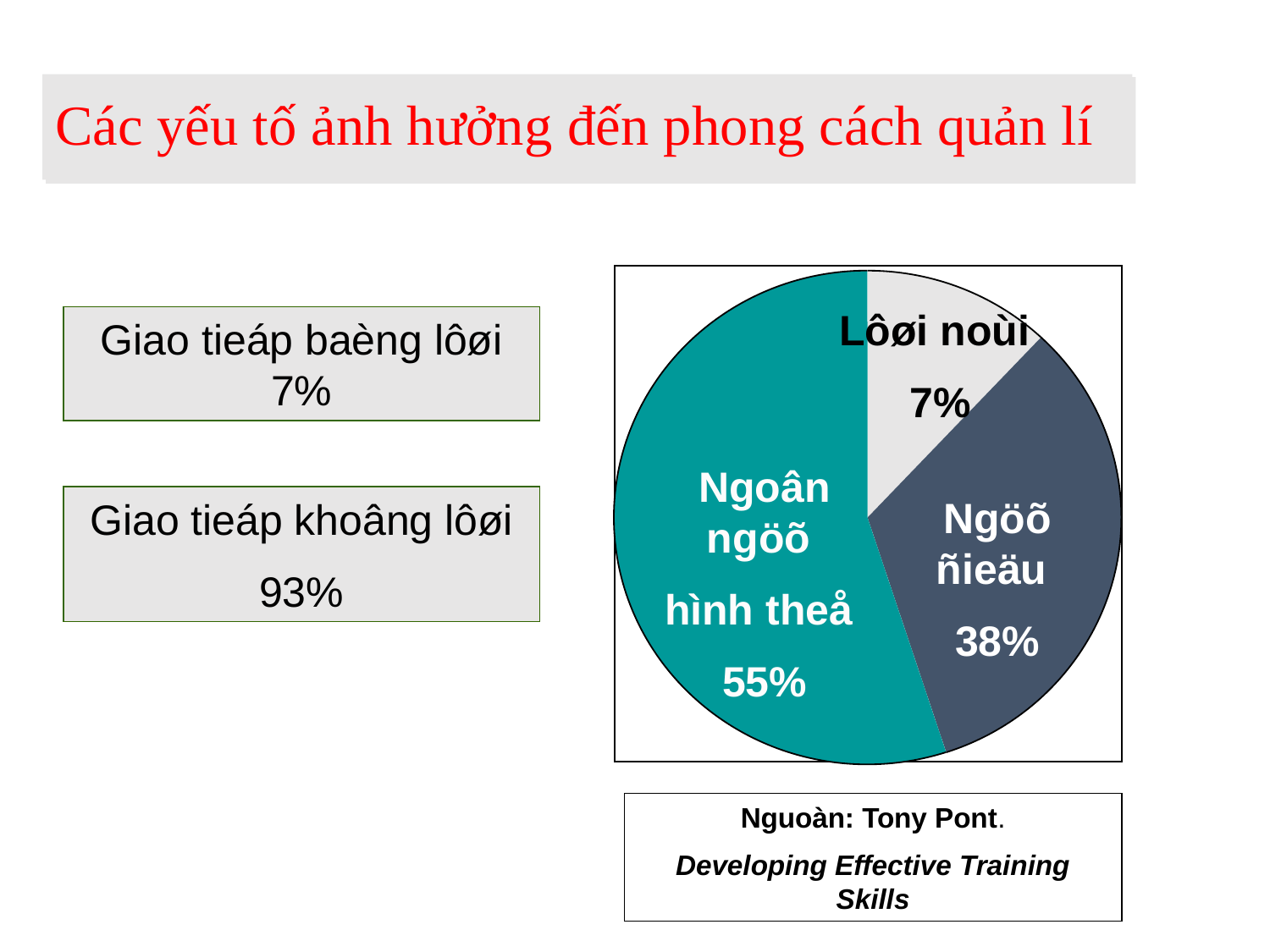

# Các yếu tố ảnh hưởng đến phong cách quản lí

Lôøi noùi
7%

Ngoân ngöõ
hình theå
55%
Ngöõ ñieäu
38%
Giao tieáp baèng lôøi 7%
Giao tieáp khoâng lôøi
93%
Nguoàn: Tony Pont.
Developing Effective Training Skills